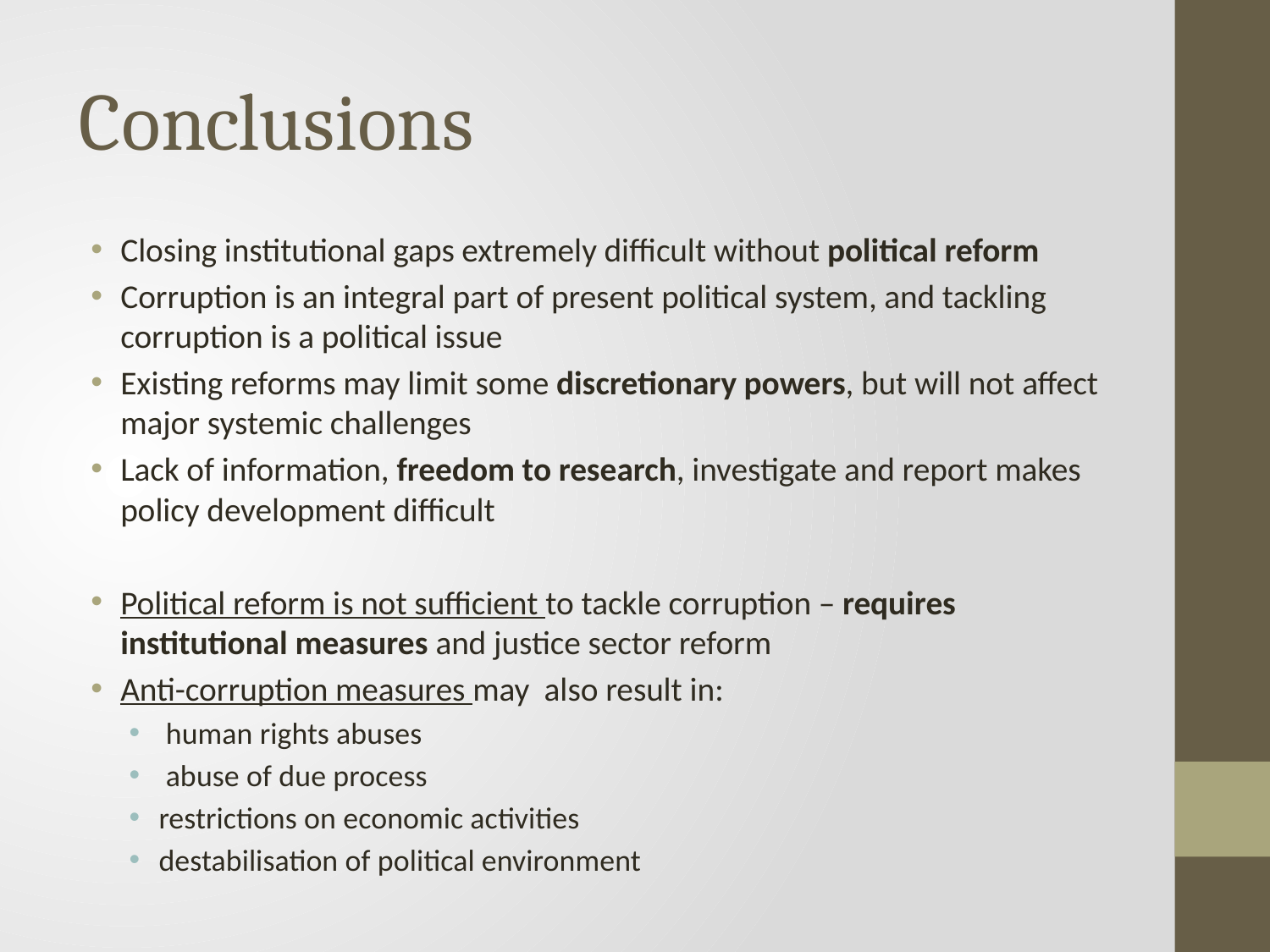

# Conclusions
Closing institutional gaps extremely difficult without political reform
Corruption is an integral part of present political system, and tackling corruption is a political issue
Existing reforms may limit some discretionary powers, but will not affect major systemic challenges
Lack of information, freedom to research, investigate and report makes policy development difficult

Political reform is not sufficient to tackle corruption – requires institutional measures and justice sector reform
Anti-corruption measures may  also result in:
 human rights abuses
 abuse of due process
restrictions on economic activities
destabilisation of political environment